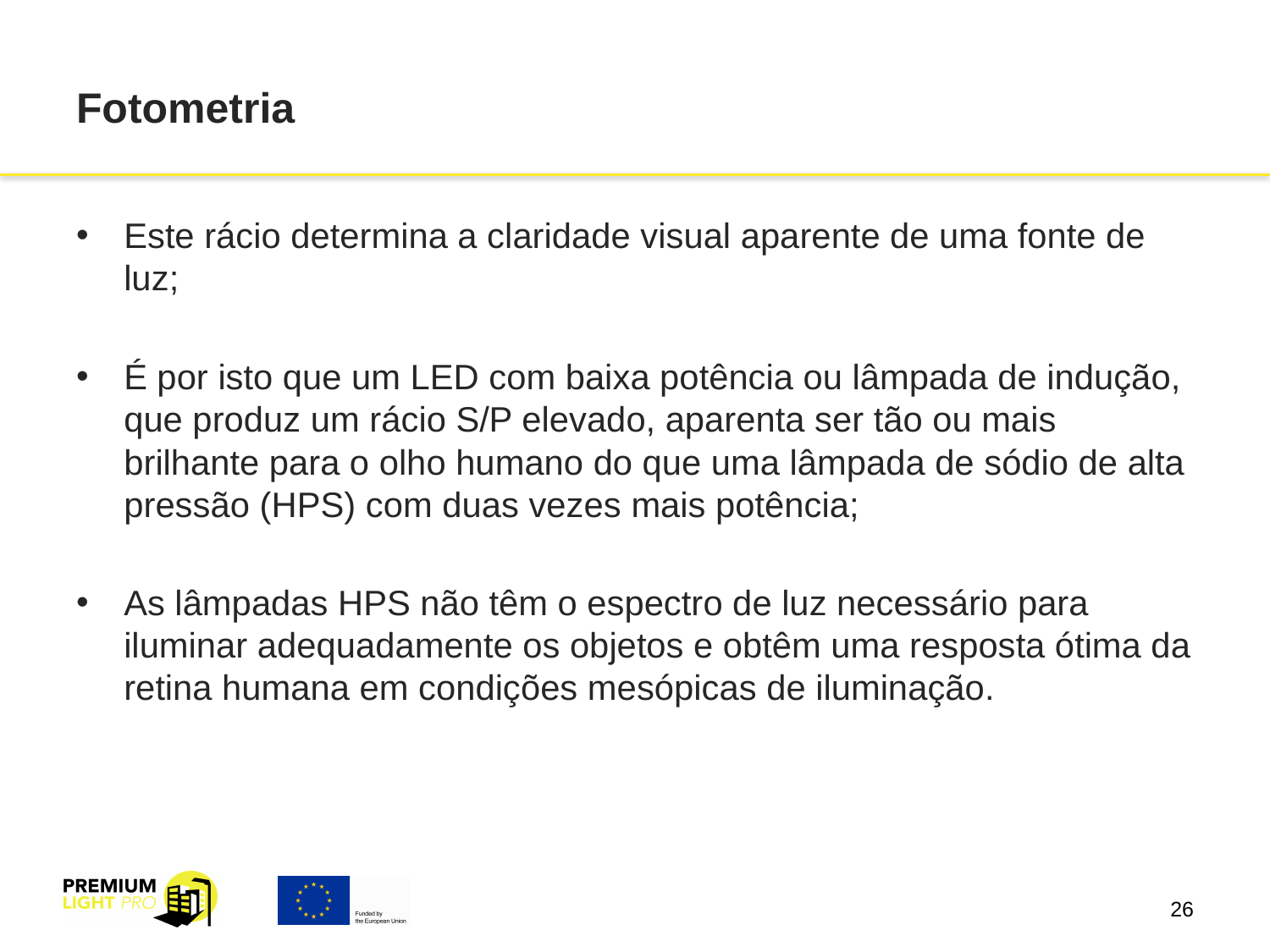

# Fotometria
Este rácio determina a claridade visual aparente de uma fonte de luz;

É por isto que um LED com baixa potência ou lâmpada de indução, que produz um rácio S/P elevado, aparenta ser tão ou mais brilhante para o olho humano do que uma lâmpada de sódio de alta pressão (HPS) com duas vezes mais potência;

As lâmpadas HPS não têm o espectro de luz necessário para iluminar adequadamente os objetos e obtêm uma resposta ótima da retina humana em condições mesópicas de iluminação.